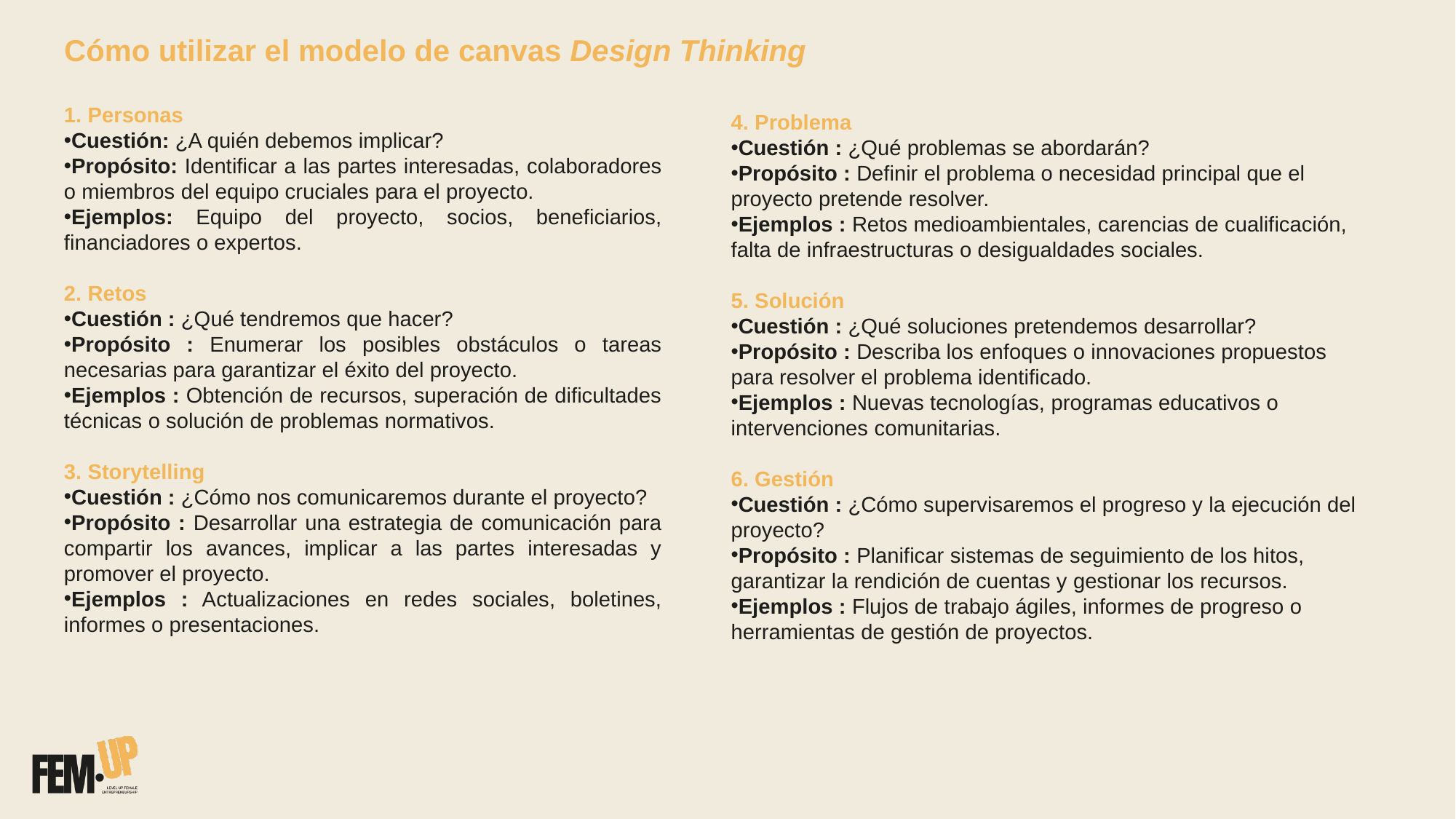

# Cómo utilizar el modelo de canvas Design Thinking
1. Personas
Cuestión: ¿A quién debemos implicar?
Propósito: Identificar a las partes interesadas, colaboradores o miembros del equipo cruciales para el proyecto.
Ejemplos: Equipo del proyecto, socios, beneficiarios, financiadores o expertos.

2. Retos
Cuestión : ¿Qué tendremos que hacer?
Propósito : Enumerar los posibles obstáculos o tareas necesarias para garantizar el éxito del proyecto.
Ejemplos : Obtención de recursos, superación de dificultades técnicas o solución de problemas normativos.

3. Storytelling
Cuestión : ¿Cómo nos comunicaremos durante el proyecto?
Propósito : Desarrollar una estrategia de comunicación para compartir los avances, implicar a las partes interesadas y promover el proyecto.
Ejemplos : Actualizaciones en redes sociales, boletines, informes o presentaciones.

4. Problema
Cuestión : ¿Qué problemas se abordarán?
Propósito : Definir el problema o necesidad principal que el proyecto pretende resolver.
Ejemplos : Retos medioambientales, carencias de cualificación, falta de infraestructuras o desigualdades sociales.

5. Solución
Cuestión : ¿Qué soluciones pretendemos desarrollar?
Propósito : Describa los enfoques o innovaciones propuestos para resolver el problema identificado.
Ejemplos : Nuevas tecnologías, programas educativos o intervenciones comunitarias.

6. Gestión
Cuestión : ¿Cómo supervisaremos el progreso y la ejecución del proyecto?
Propósito : Planificar sistemas de seguimiento de los hitos, garantizar la rendición de cuentas y gestionar los recursos.
Ejemplos : Flujos de trabajo ágiles, informes de progreso o herramientas de gestión de proyectos.